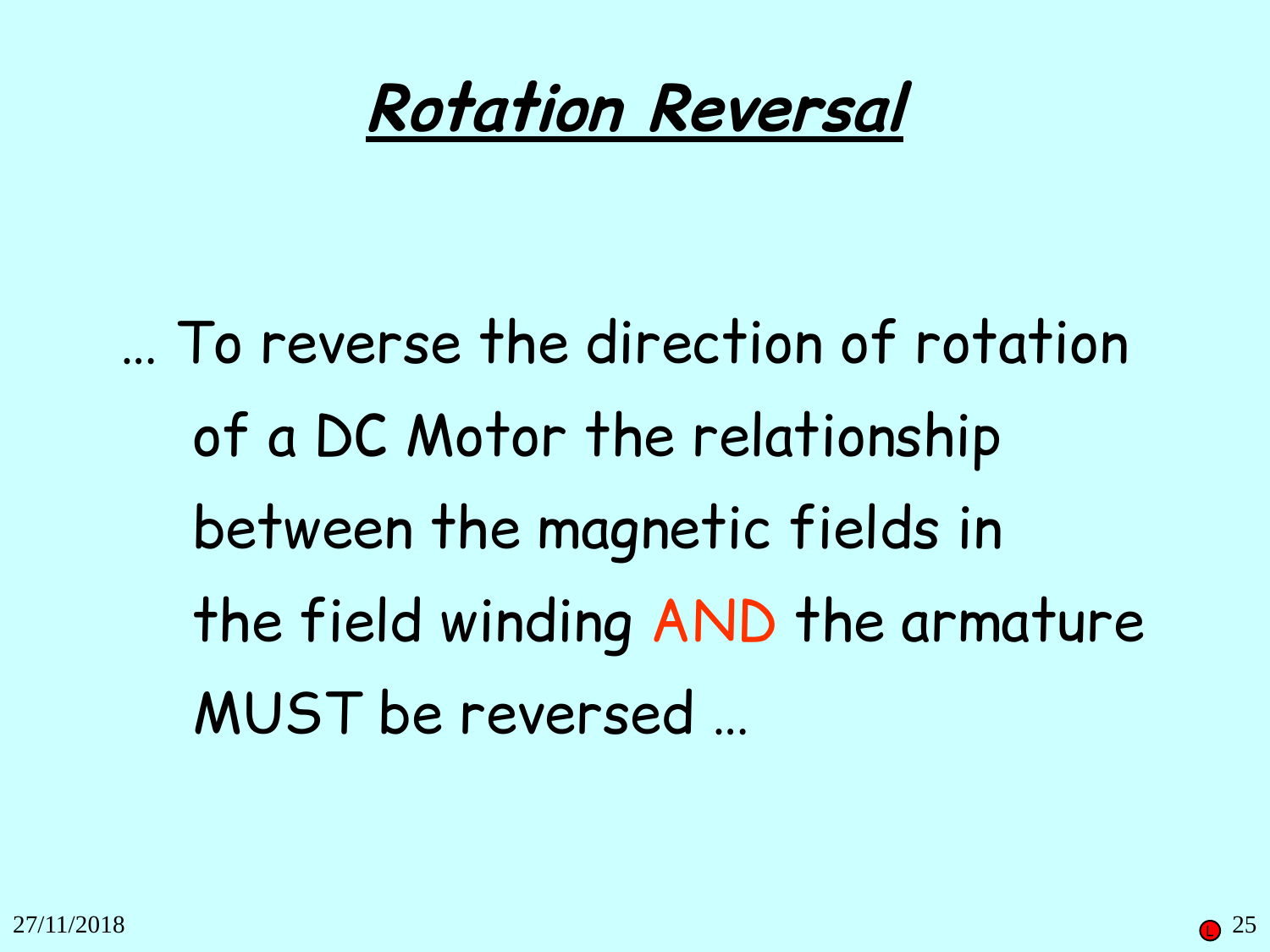

Rotation Reversal
… To reverse the direction of rotation
of a DC Motor the relationship
between the magnetic fields in
the field winding AND the armature
MUST be reversed …
27/11/2018
25
L